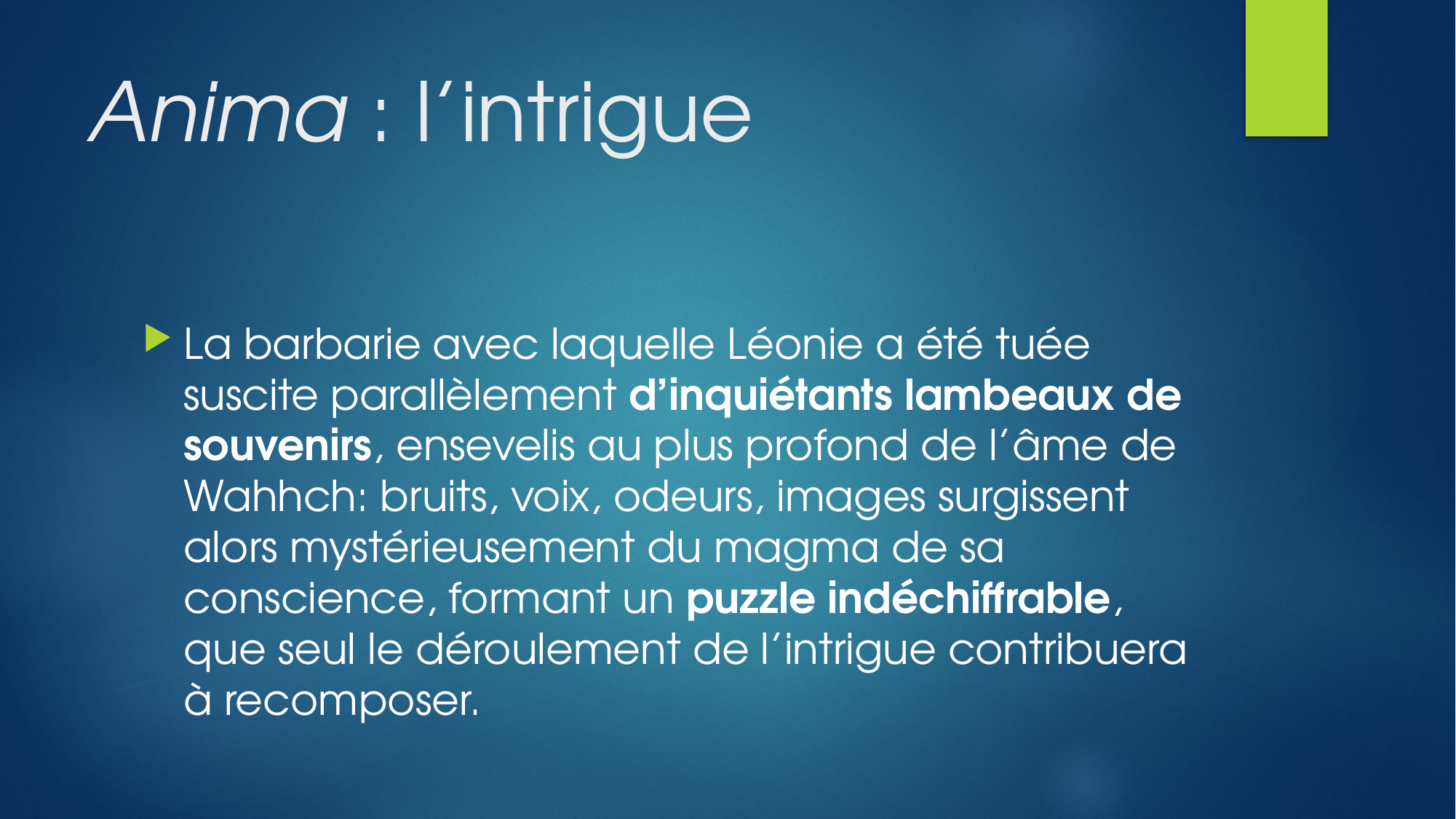

# Anima : l’intrigue

La barbarie avec laquelle Léonie a été tuée suscite parallèlement d’inquiétants lambeaux de souvenirs, ensevelis au plus profond de l’âme de Wahhch: bruits, voix, odeurs, images surgissent alors mystérieusement du magma de sa conscience, formant un puzzle indéchiffrable, que seul le déroulement de l’intrigue contribuera à recomposer.